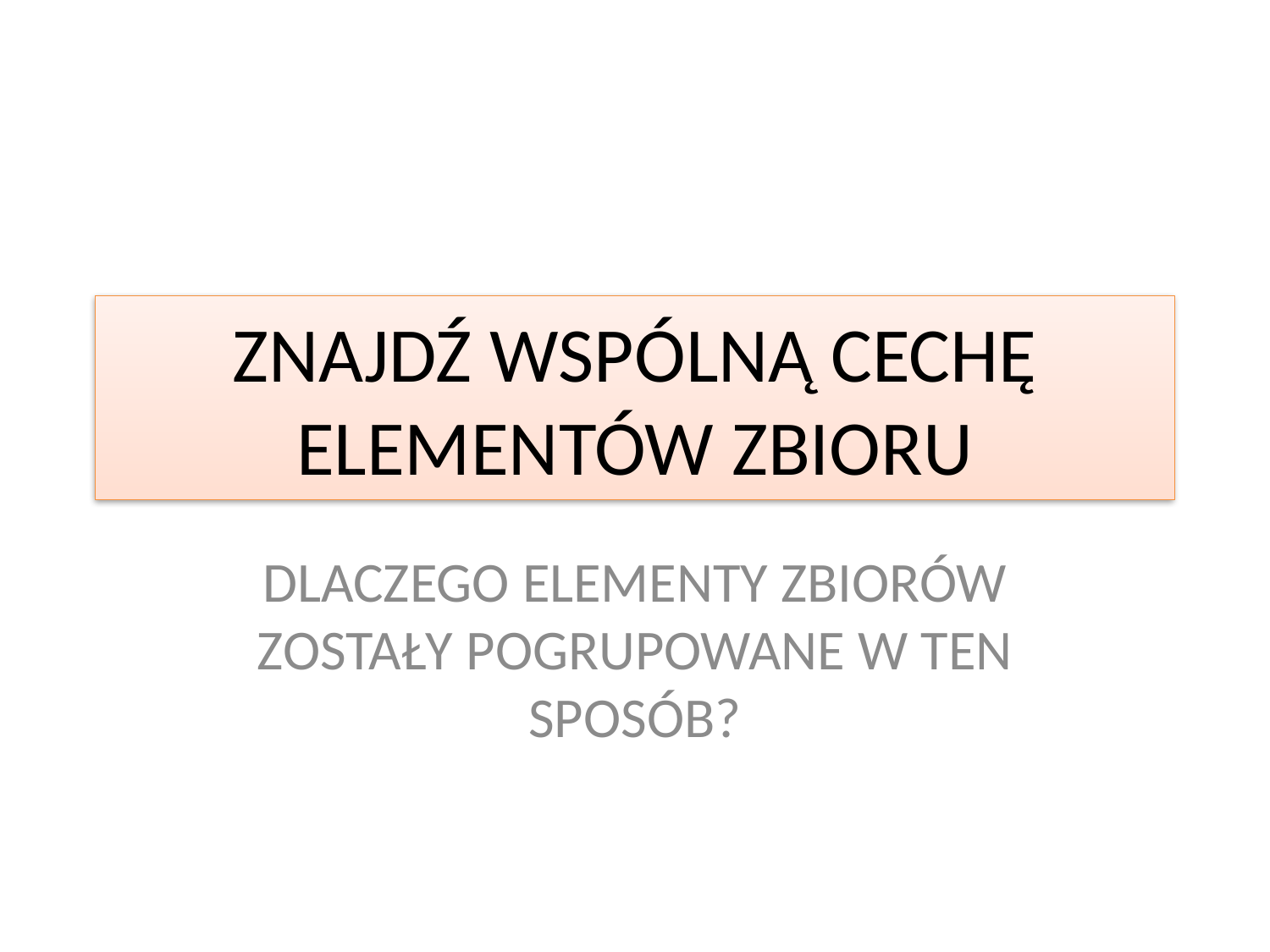

# ZNAJDŹ WSPÓLNĄ CECHĘ ELEMENTÓW ZBIORU
DLACZEGO ELEMENTY ZBIORÓW ZOSTAŁY POGRUPOWANE W TEN SPOSÓB?